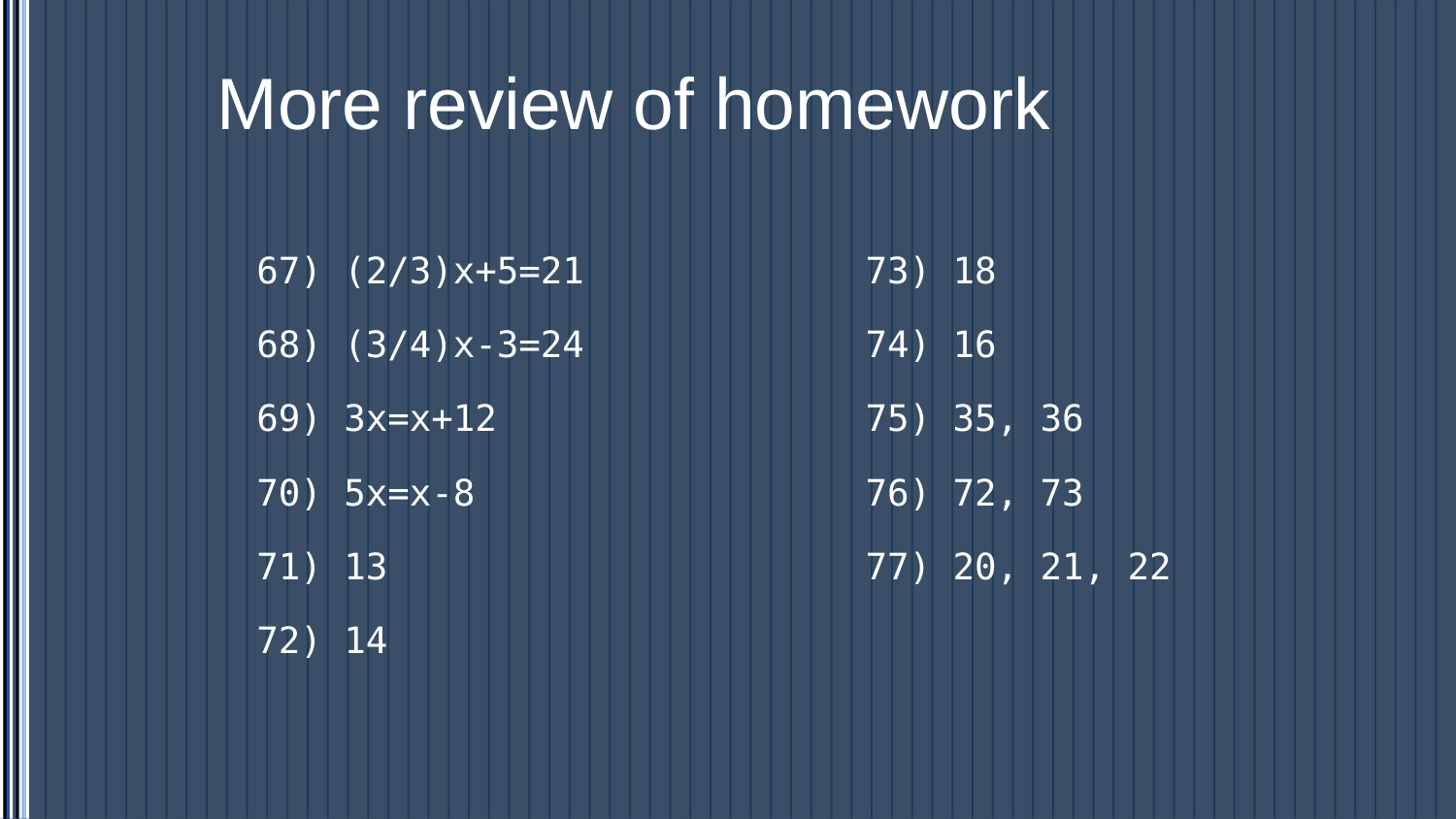

# More review of homework
67) (2/3)x+5=21
68) (3/4)x-3=24
69) 3x=x+12
70) 5x=x-8
71) 13
72) 14
73) 18
74) 16
75) 35, 36
76) 72, 73
77) 20, 21, 22